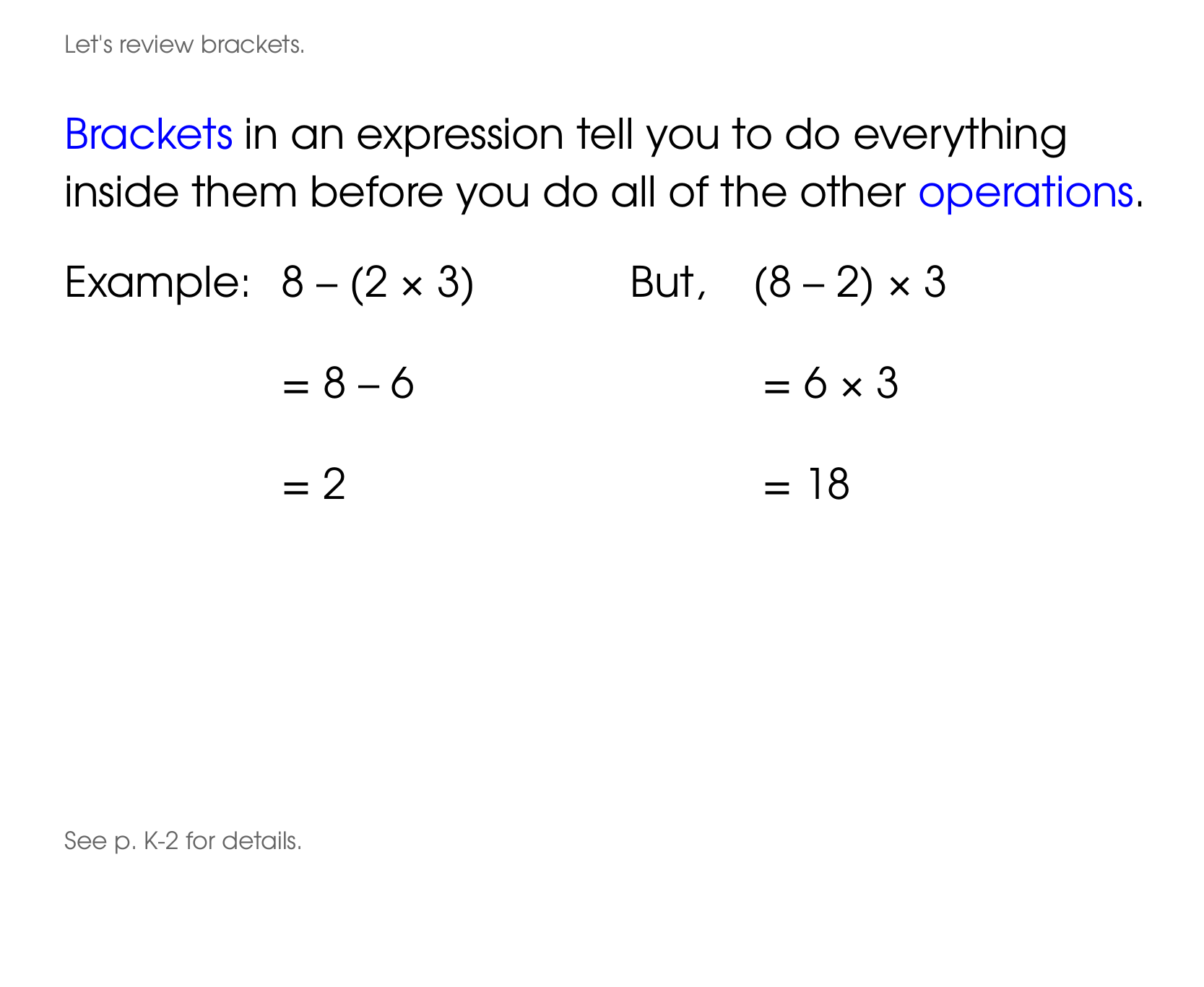

Let's review brackets.
Brackets in an expression tell you to do everything
​inside them before you do all of the other operations.
Example:	8 – (2 × 3)
				    		= 8 – 6
				    		= 2
But,    (8 – 2) × 3

     	  = 6 × 3

	  = 18
See p. K-2 for details.